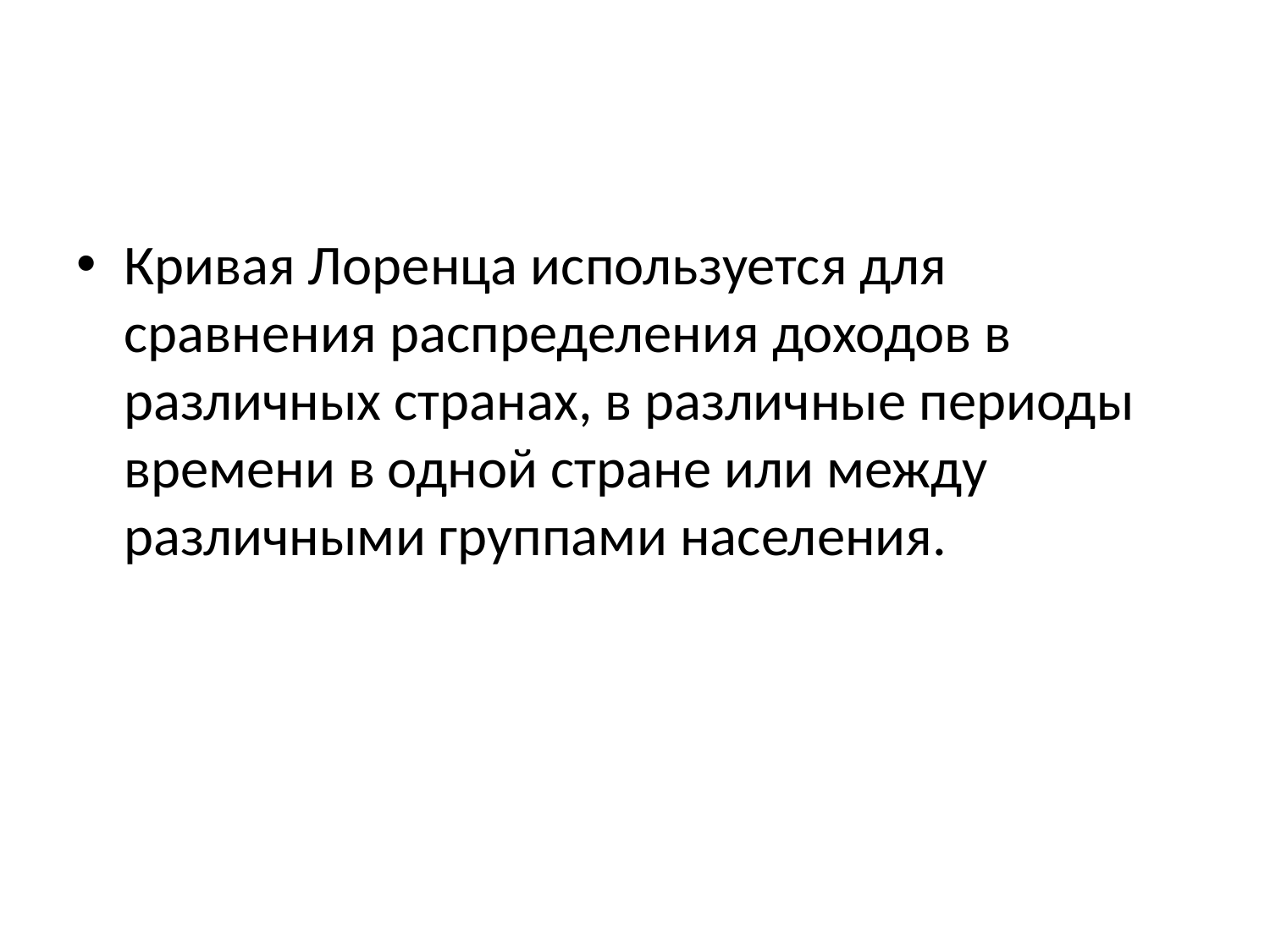

#
Кривая Лоренца используется для сравнения распределения доходов в различных странах, в различные периоды времени в одной стране или между различными группами населения.